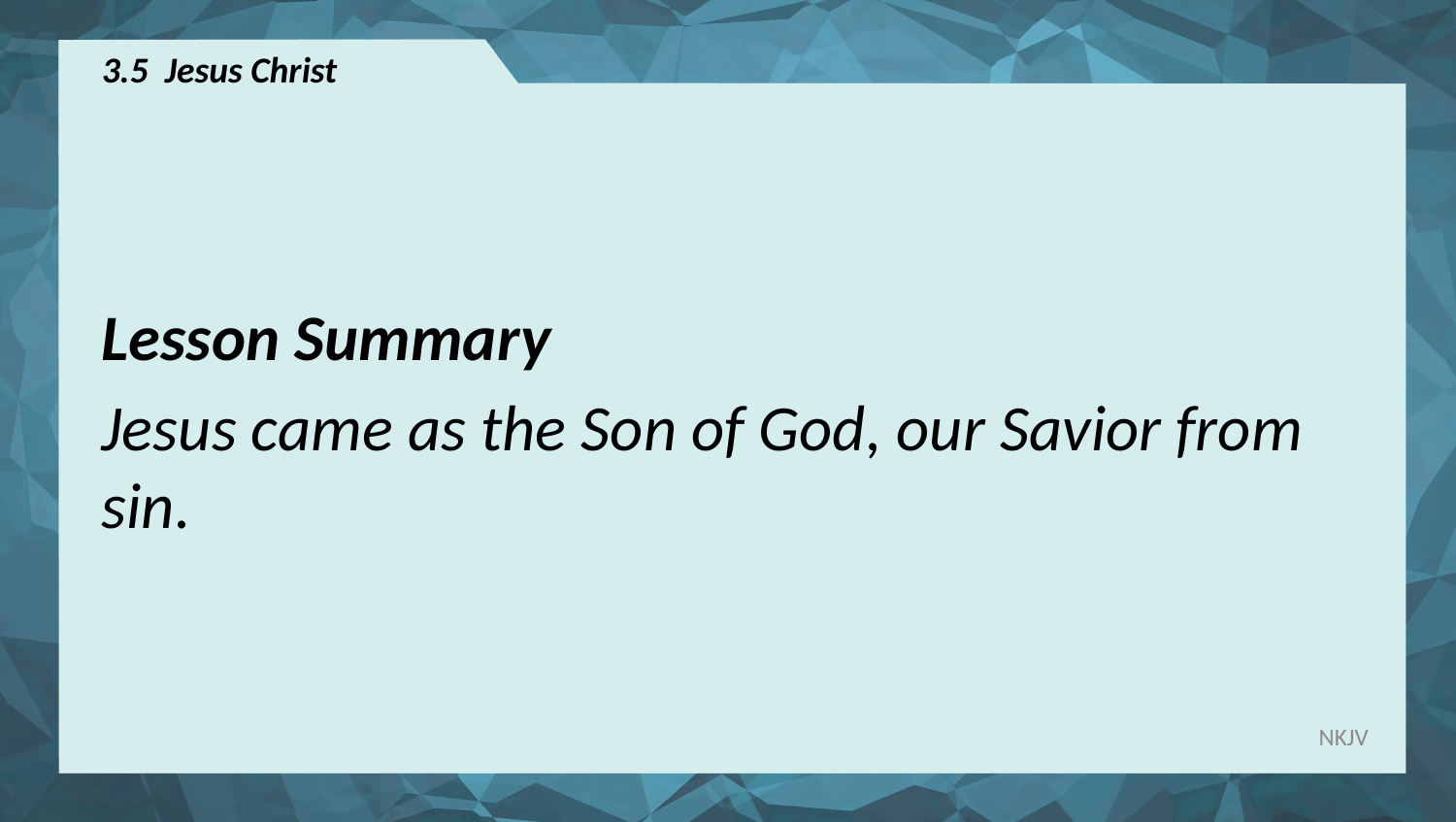

# 3.5  Jesus Christ
Lesson Summary
Jesus came as the Son of God, our Savior from sin.
NKJV